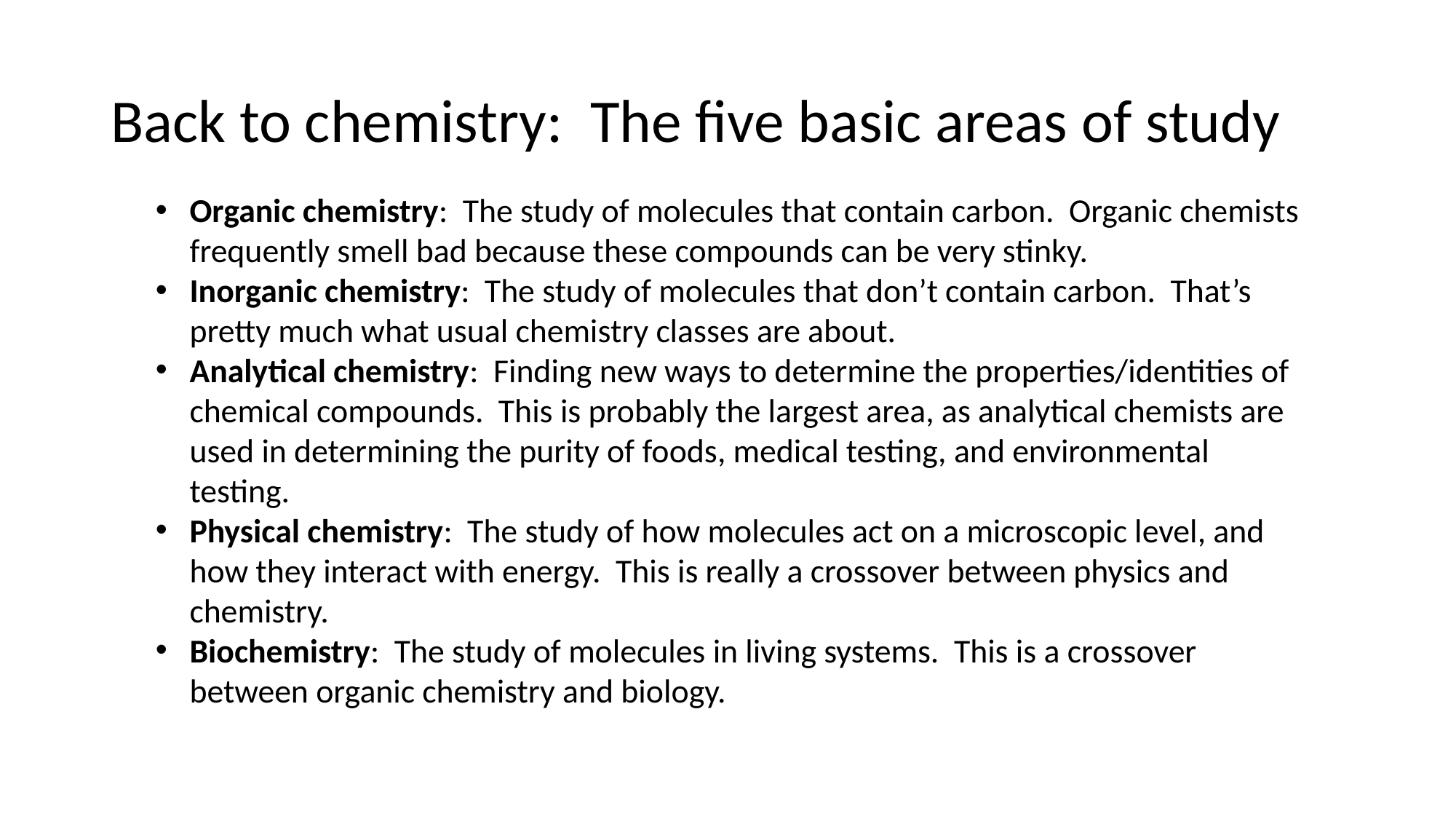

# Back to chemistry:  The five basic areas of study
Organic chemistry:  The study of molecules that contain carbon.  Organic chemists frequently smell bad because these compounds can be very stinky.
Inorganic chemistry:  The study of molecules that don’t contain carbon.  That’s pretty much what usual chemistry classes are about.
Analytical chemistry:  Finding new ways to determine the properties/identities of chemical compounds.  This is probably the largest area, as analytical chemists are used in determining the purity of foods, medical testing, and environmental testing.
Physical chemistry:  The study of how molecules act on a microscopic level, and how they interact with energy.  This is really a crossover between physics and chemistry.
Biochemistry:  The study of molecules in living systems.  This is a crossover between organic chemistry and biology.